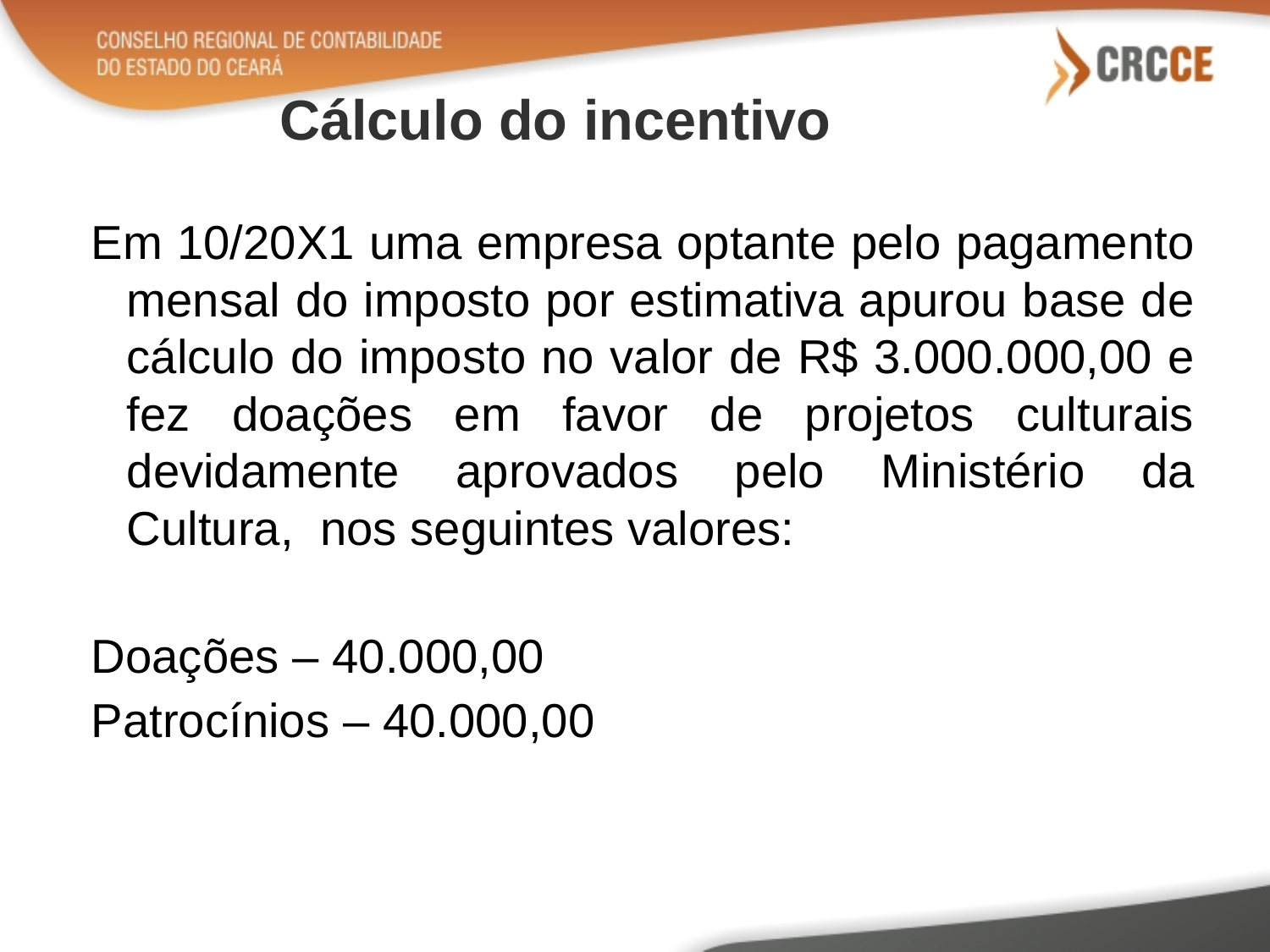

# Cálculo do incentivo
Em 10/20X1 uma empresa optante pelo pagamento mensal do imposto por estimativa apurou base de cálculo do imposto no valor de R$ 3.000.000,00 e fez doações em favor de projetos culturais devidamente aprovados pelo Ministério da Cultura,  nos seguintes valores:

Doações – 40.000,00
Patrocínios – 40.000,00